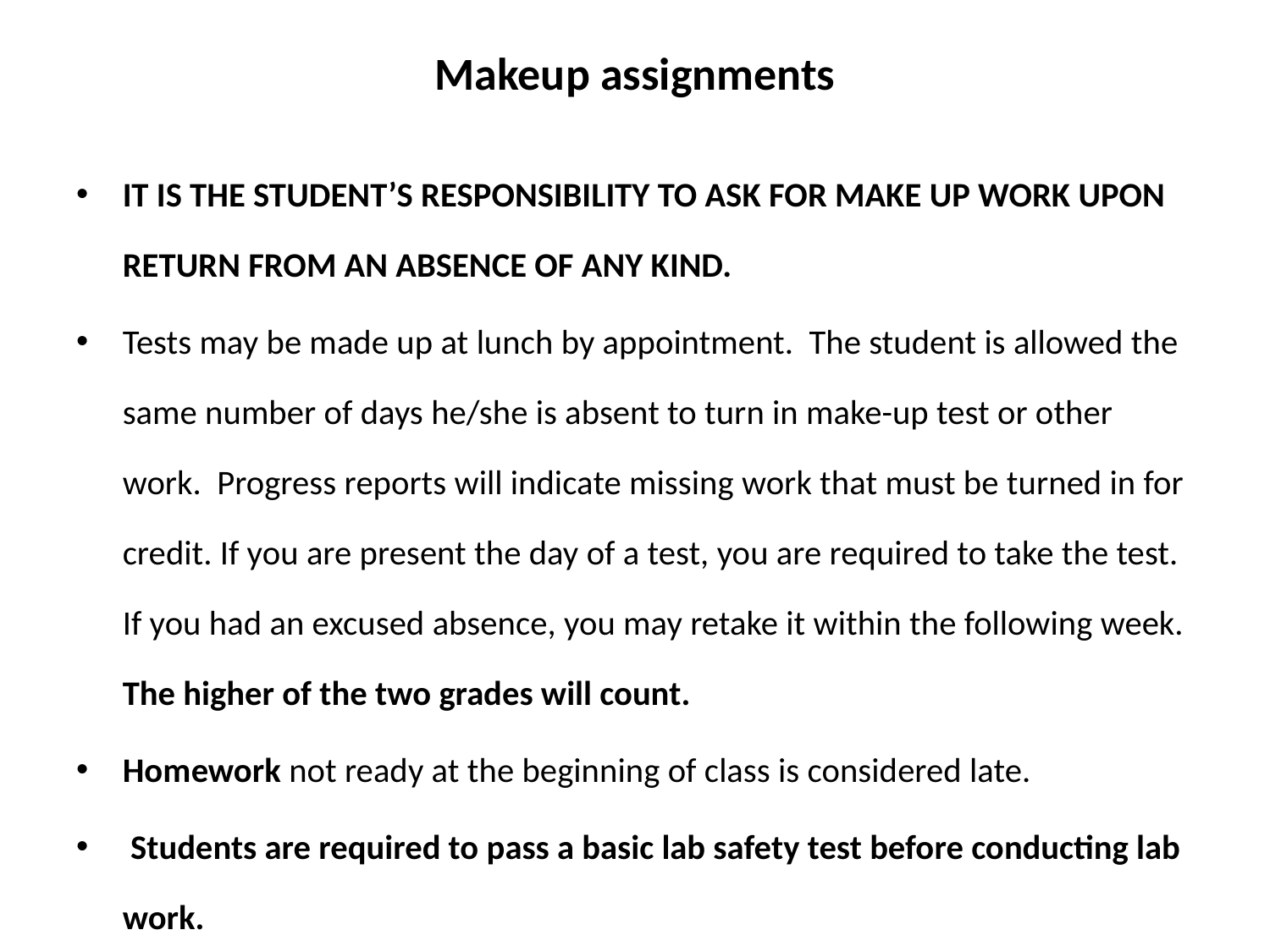

# Makeup assignments
IT IS THE STUDENT’S RESPONSIBILITY TO ASK FOR MAKE UP WORK UPON RETURN FROM AN ABSENCE OF ANY KIND.
Tests may be made up at lunch by appointment.  The student is allowed the same number of days he/she is absent to turn in make-up test or other work.  Progress reports will indicate missing work that must be turned in for credit. If you are present the day of a test, you are required to take the test.  If you had an excused absence, you may retake it within the following week. The higher of the two grades will count.
Homework not ready at the beginning of class is considered late.
 Students are required to pass a basic lab safety test before conducting lab work.